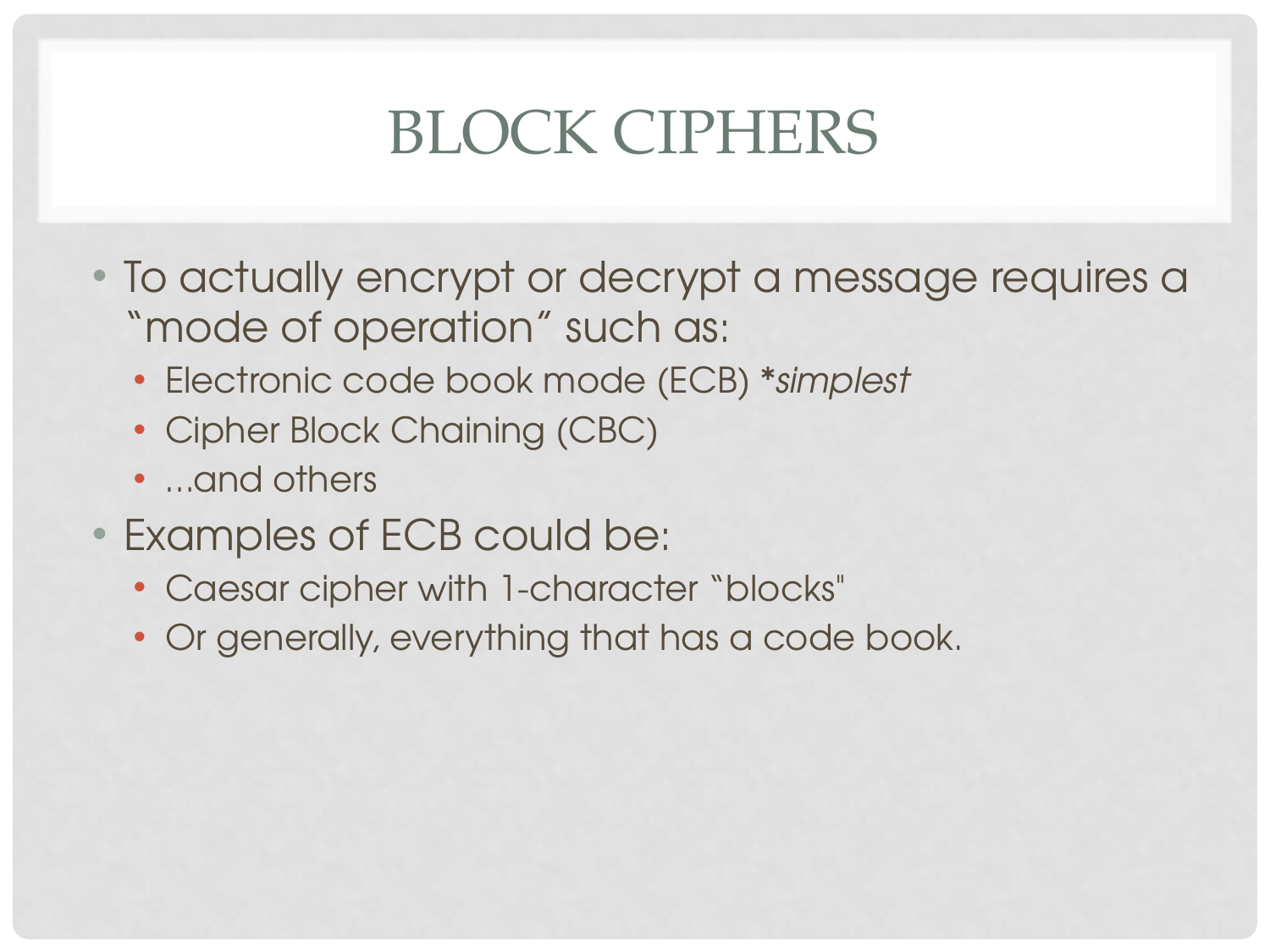

# Block ciphers
To actually encrypt or decrypt a message requires a “mode of operation” such as:
Electronic code book mode (ECB) *simplest
Cipher Block Chaining (CBC)
…and others
Examples of ECB could be:
Caesar cipher with 1-character “blocks"
Or generally, everything that has a code book.